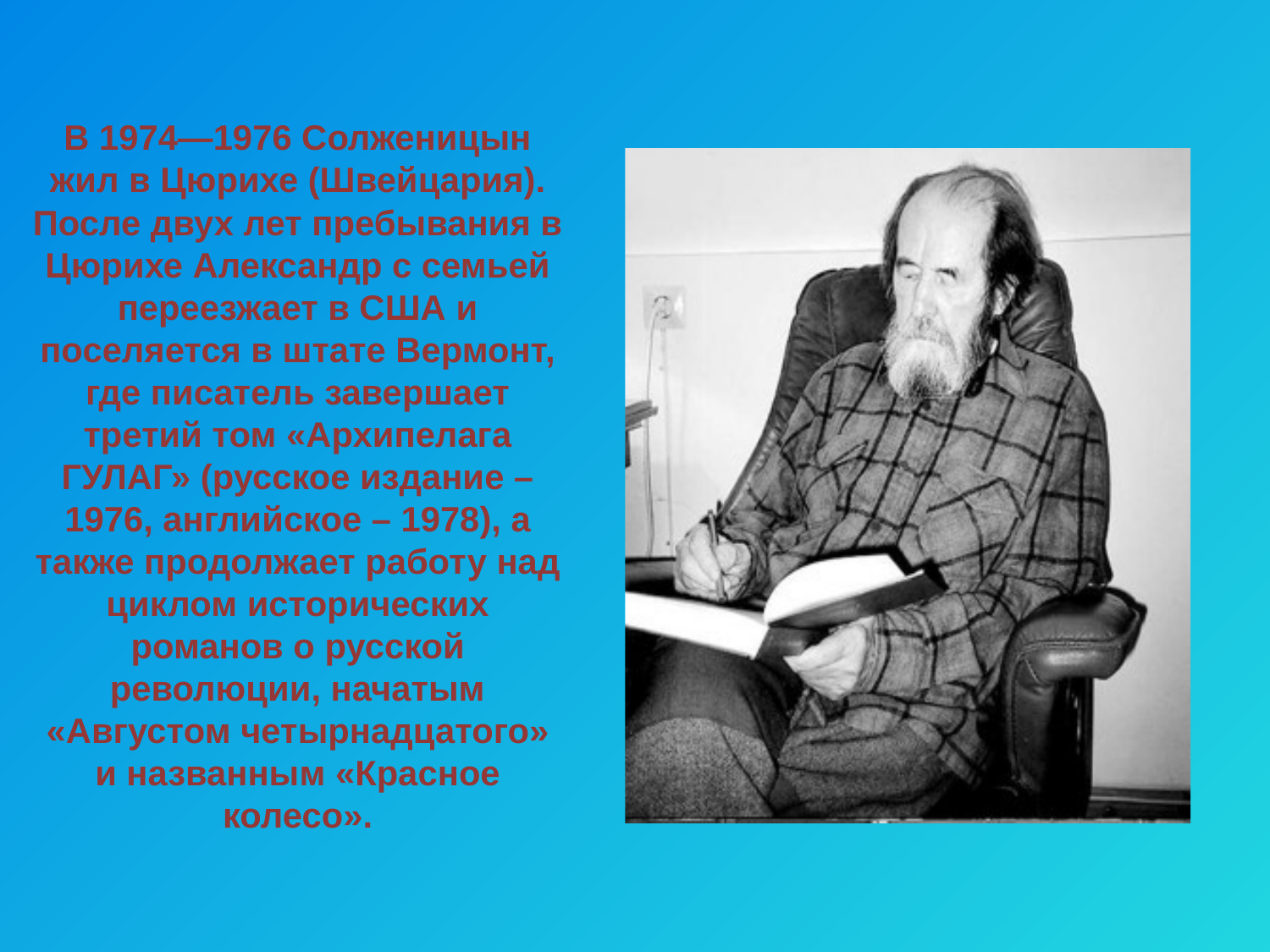

В 1974—1976 Солженицын жил в Цюрихе (Швейцария). После двух лет пребывания в Цюрихе Александр с семьей переезжает в США и поселяется в штате Вермонт, где писатель завершает третий том «Архипелага ГУЛАГ» (русское издание – 1976, английское – 1978), а также продолжает работу над циклом исторических романов о русской революции, начатым «Августом четырнадцатого» и названным «Красное колесо».